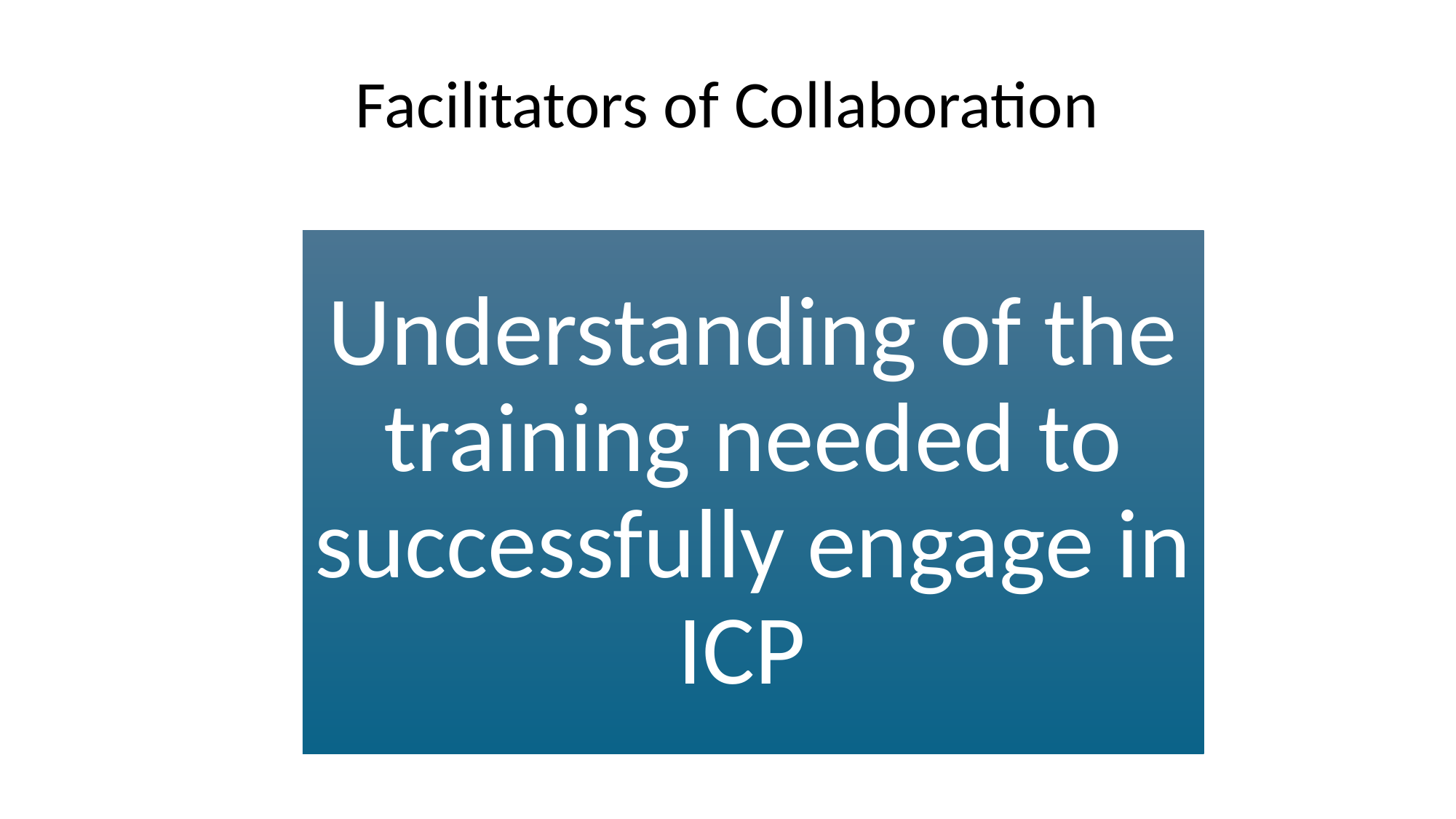

Facilitators of Collaboration

Understanding of the training needed to successfully engage in ICP